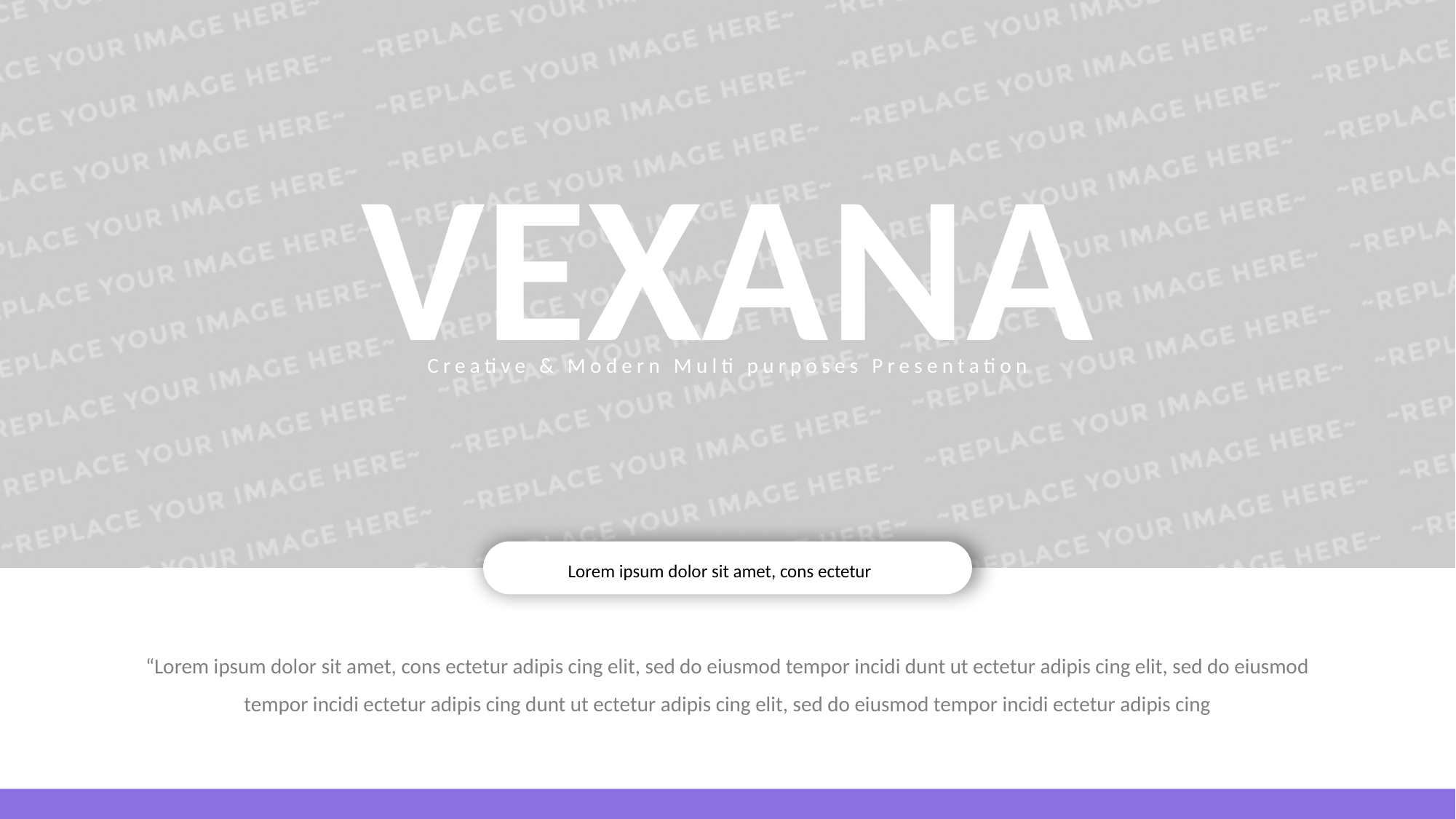

VEXANA
Creative & Modern Multi purposes Presentation

Lorem ipsum dolor sit amet, cons ectetur
“Lorem ipsum dolor sit amet, cons ectetur adipis cing elit, sed do eiusmod tempor incidi dunt ut ectetur adipis cing elit, sed do eiusmod tempor incidi ectetur adipis cing dunt ut ectetur adipis cing elit, sed do eiusmod tempor incidi ectetur adipis cing